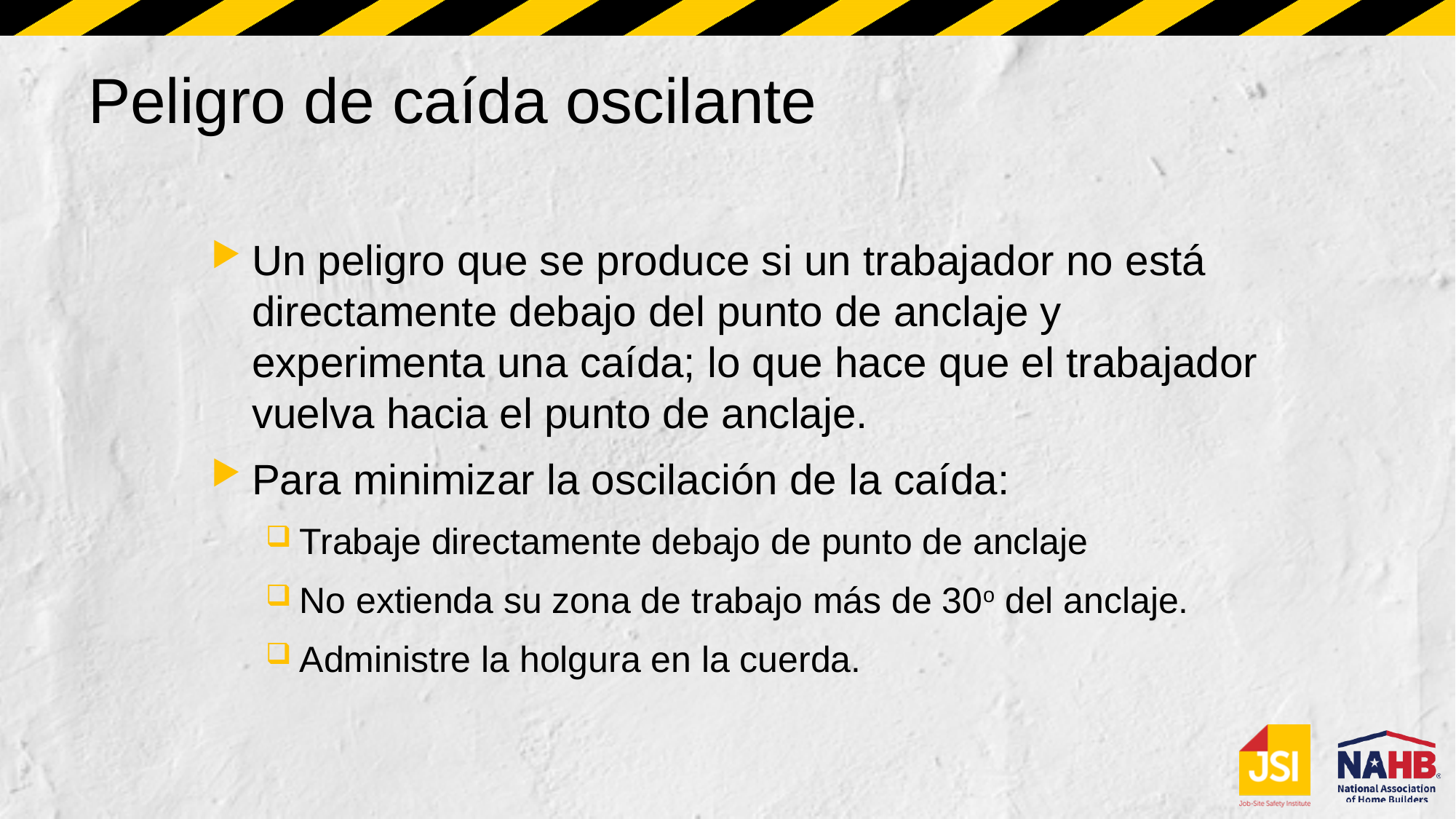

# Peligro de caída oscilante
Un peligro que se produce si un trabajador no está directamente debajo del punto de anclaje y experimenta una caída; lo que hace que el trabajador vuelva hacia el punto de anclaje.
Para minimizar la oscilación de la caída:
Trabaje directamente debajo de punto de anclaje
No extienda su zona de trabajo más de 30o del anclaje.
Administre la holgura en la cuerda.